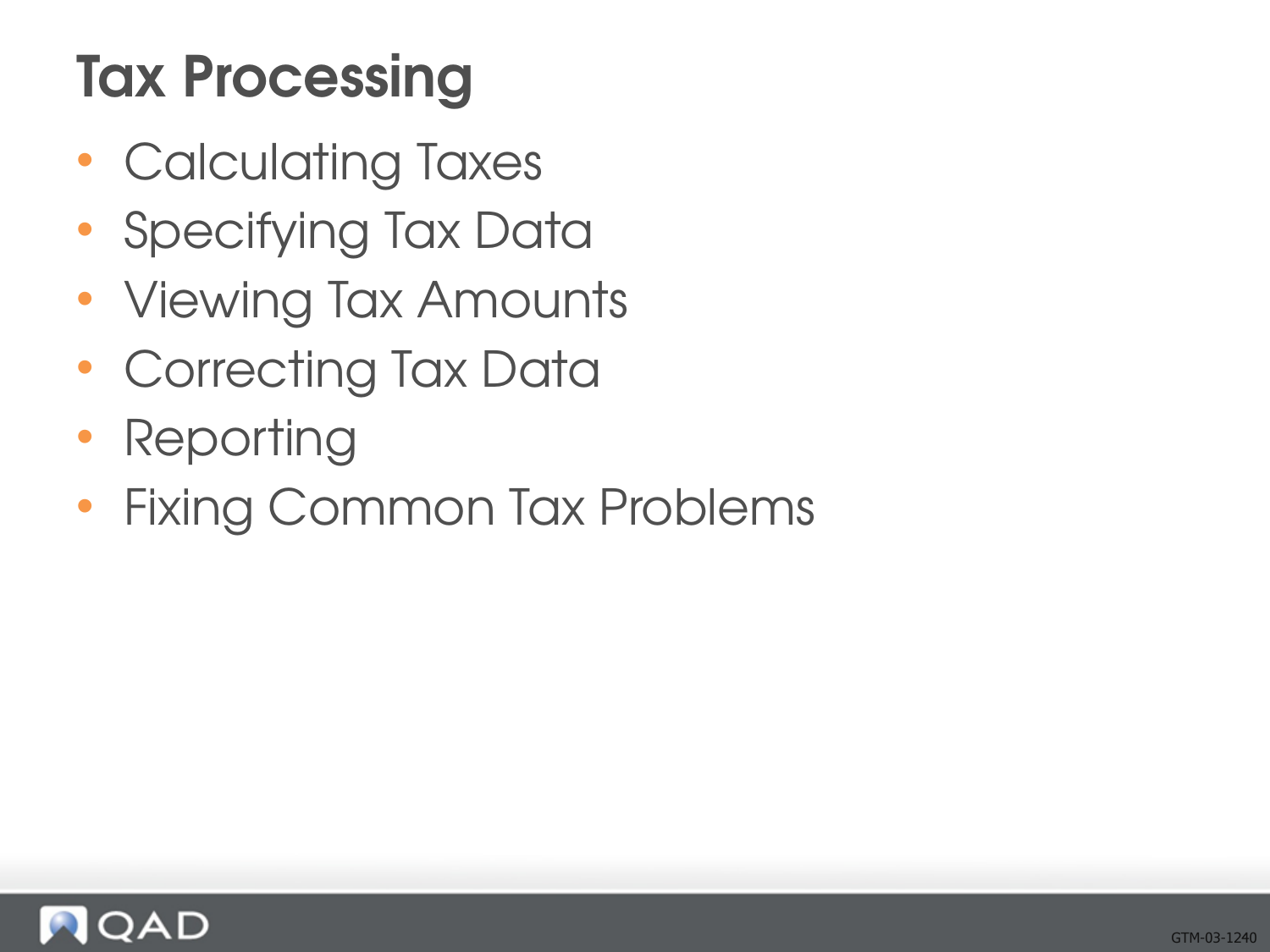

# Tax Processing
Calculating Taxes
Specifying Tax Data
Viewing Tax Amounts
Correcting Tax Data
Reporting
Fixing Common Tax Problems
GTM-03-1240